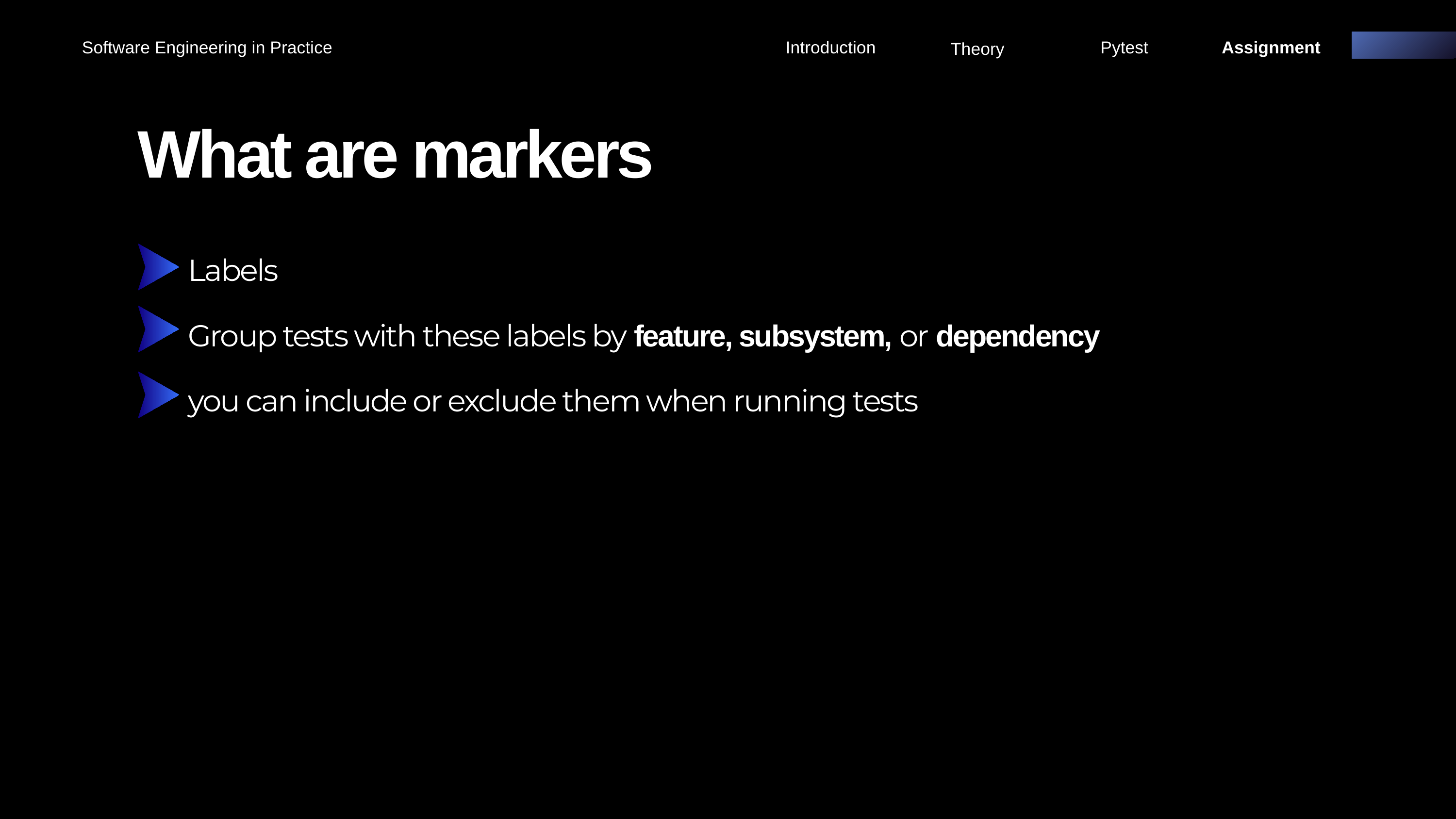

Software Engineering in Practice
Introduction
Pytest
Assignment
Theory
What are markers
Labels
Group tests with these labels by feature, subsystem, or dependency
you can include or exclude them when running tests